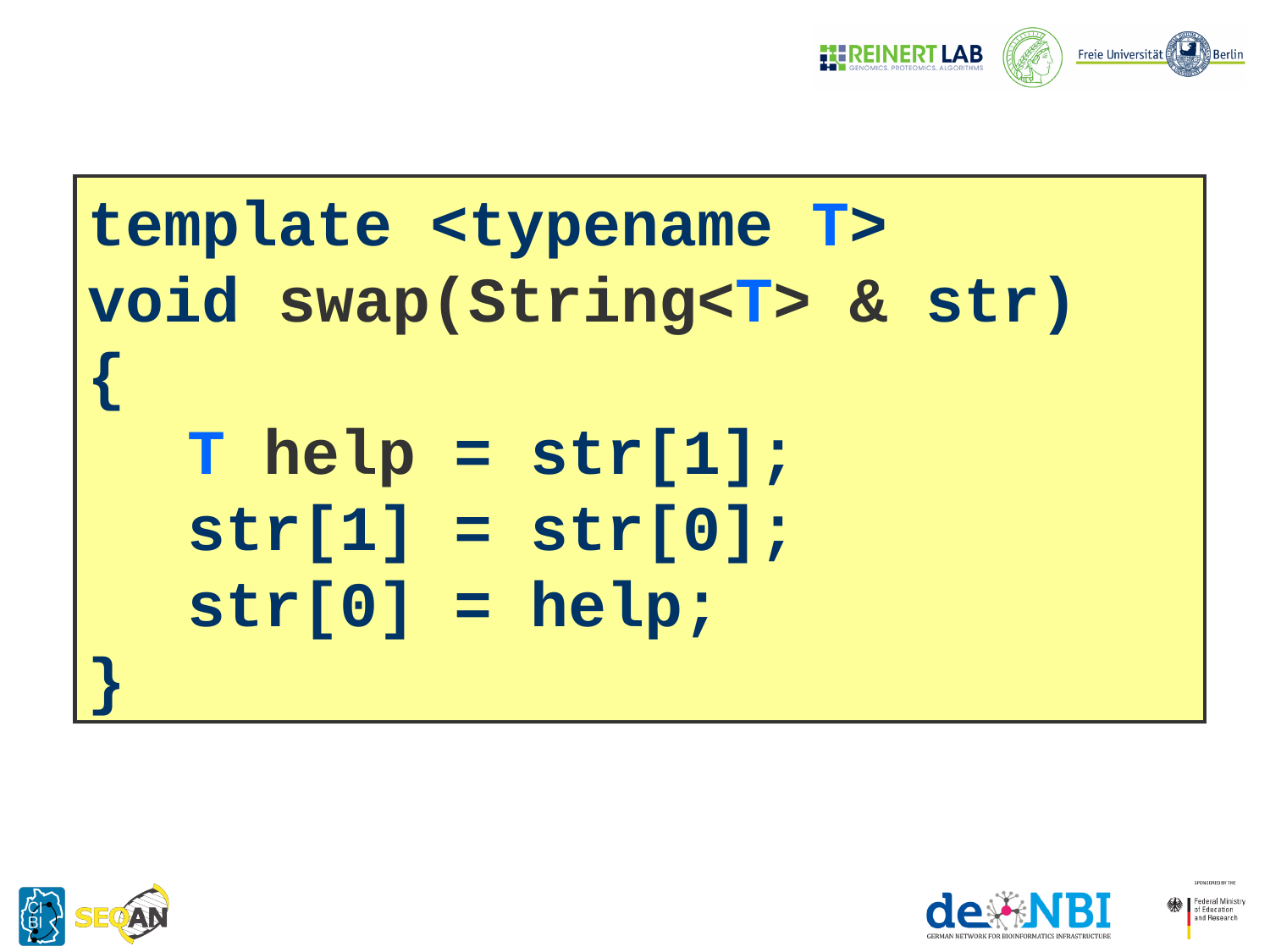

template <typename T>
void swap(String<T> & str)
{
	T help = str[1];
	str[1] = str[0];
	str[0] = help;
}